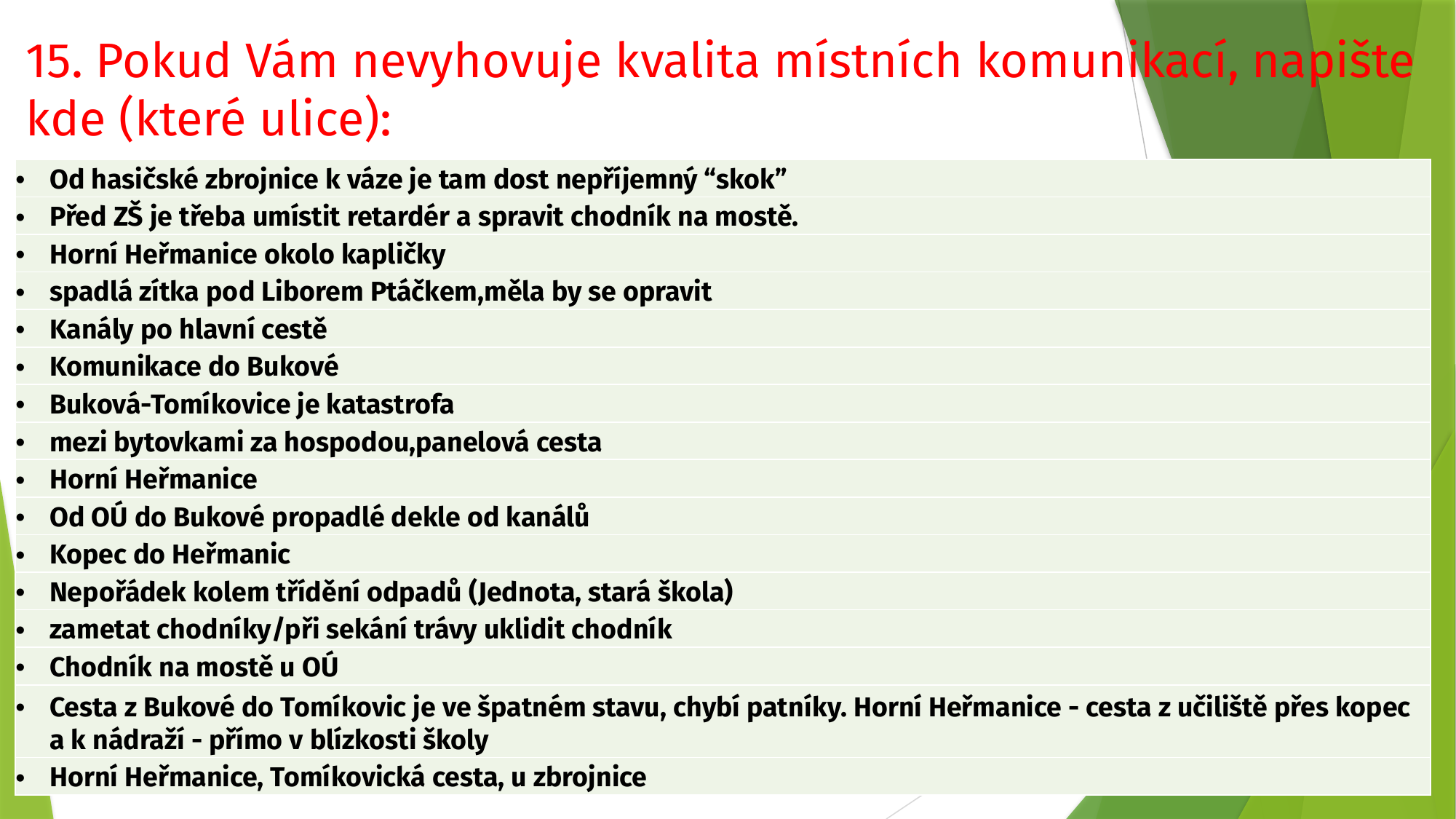

# 15. Pokud Vám nevyhovuje kvalita místních komunikací, napište kde (které ulice):
| Od hasičské zbrojnice k váze je tam dost nepříjemný “skok” |
| --- |
| Před ZŠ je třeba umístit retardér a spravit chodník na mostě. |
| Horní Heřmanice okolo kapličky |
| spadlá zítka pod Liborem Ptáčkem,měla by se opravit |
| Kanály po hlavní cestě |
| Komunikace do Bukové |
| Buková-Tomíkovice je katastrofa |
| mezi bytovkami za hospodou,panelová cesta |
| Horní Heřmanice |
| Od OÚ do Bukové propadlé dekle od kanálů |
| Kopec do Heřmanic |
| Nepořádek kolem třídění odpadů (Jednota, stará škola) |
| zametat chodníky/při sekání trávy uklidit chodník |
| Chodník na mostě u OÚ |
| Cesta z Bukové do Tomíkovic je ve špatném stavu, chybí patníky. Horní Heřmanice - cesta z učiliště přes kopec a k nádraží - přímo v blízkosti školy |
| Horní Heřmanice, Tomíkovická cesta, u zbrojnice |